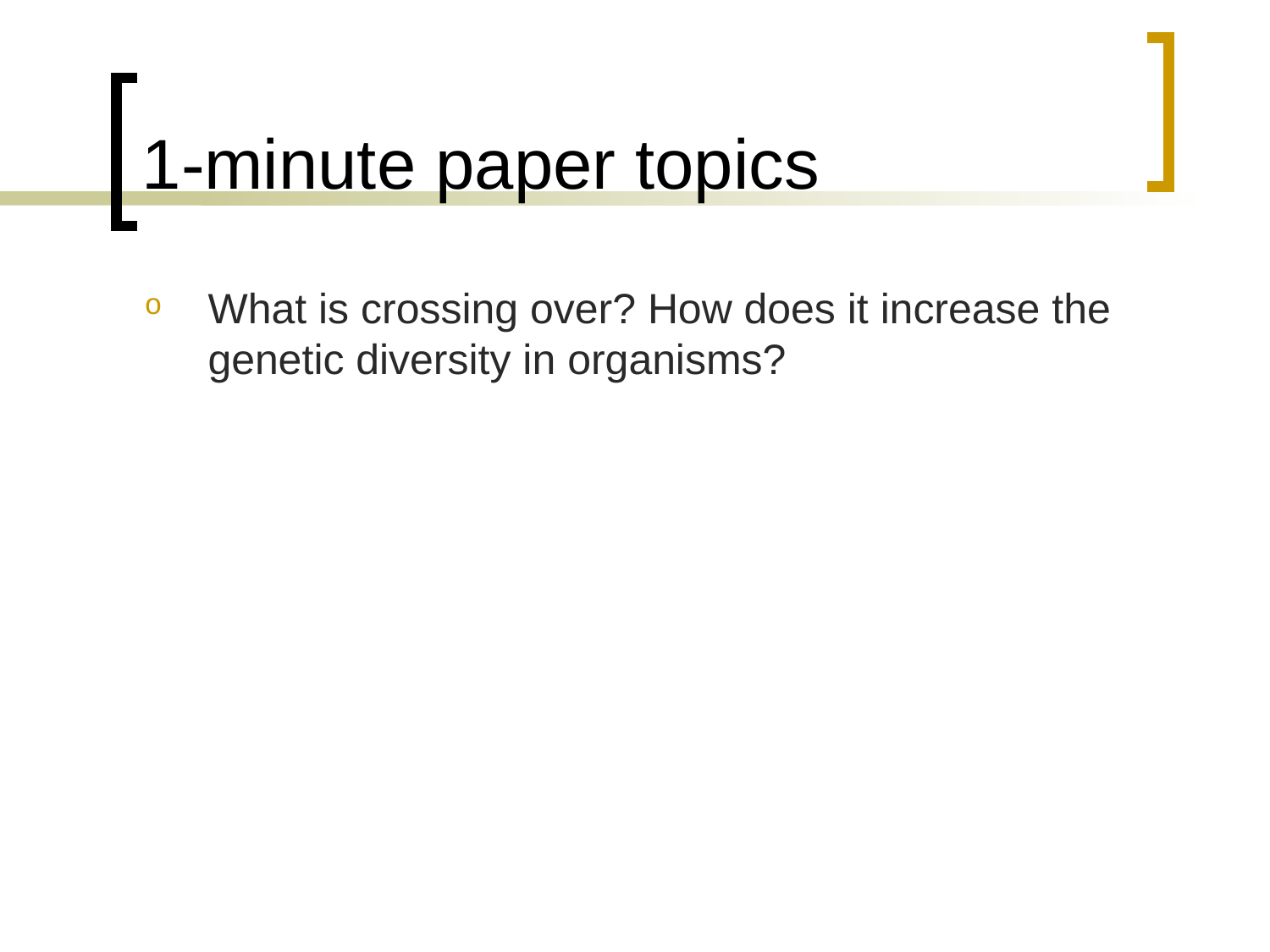

# 1-minute paper topics
What is crossing over? How does it increase the genetic diversity in organisms?